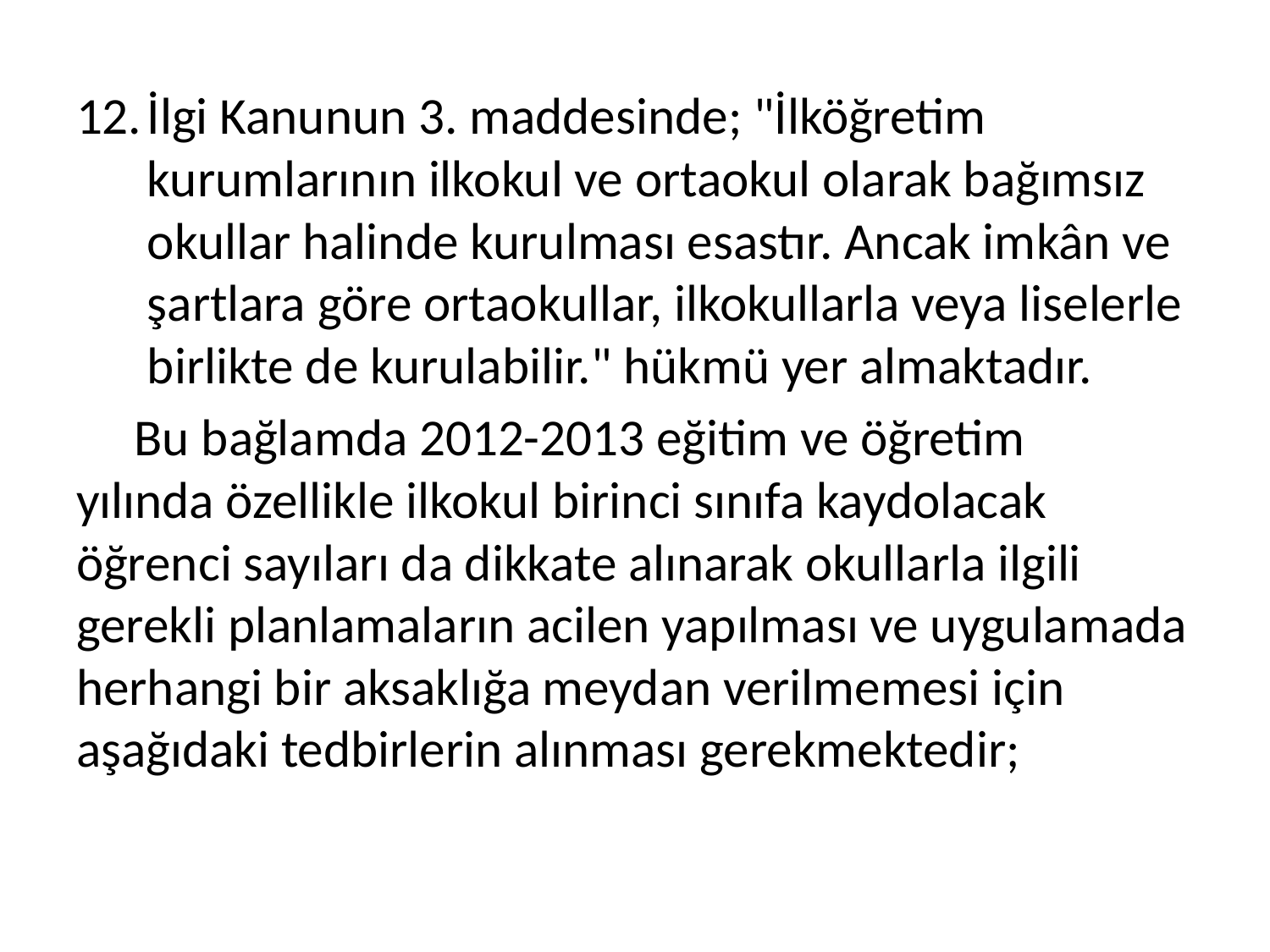

İlgi Kanunun 3. maddesinde; "İlköğretim kurumlarının ilkokul ve ortaokul olarak bağımsız okullar halinde kurulması esastır. Ancak imkân ve şartlara göre ortaokullar, ilkokullarla veya liselerle birlikte de kurulabilir." hükmü yer almaktadır.
     Bu bağlamda 2012-2013 eğitim ve öğretim    yılında özellikle ilkokul birinci sınıfa kaydolacak öğrenci sayıları da dikkate alınarak okullarla ilgili gerekli planlamaların acilen yapılması ve uygulamada herhangi bir aksaklığa meydan verilmemesi için aşağıdaki tedbirlerin alınması gerekmektedir;